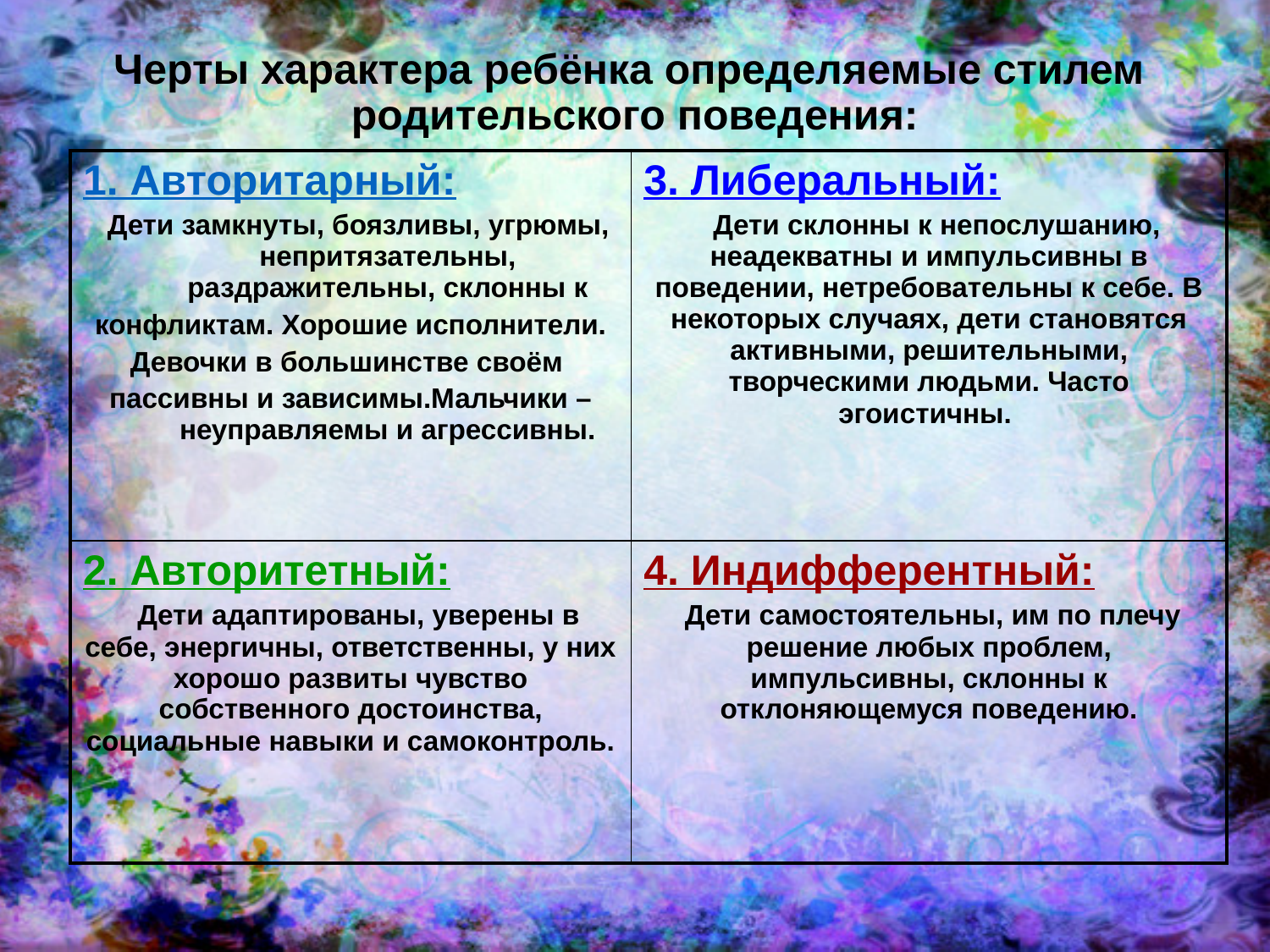

# Черты характера ребёнка определяемые стилем  родительского поведения:
| 1. Авторитарный: Дети замкнуты, боязливы, угрюмы, непритязательны, раздражительны, склонны к конфликтам. Хорошие исполнители. Девочки в большинстве своём пассивны и зависимы.Мальчики – неуправляемы и агрессивны. | 3. Либеральный: Дети склонны к непослушанию, неадекватны и импульсивны в поведении, нетребовательны к себе. В некоторых случаях, дети становятся активными, решительными, творческими людьми. Часто эгоистичны. |
| --- | --- |
| 2. Авторитетный: Дети адаптированы, уверены в себе, энергичны, ответственны, у них хорошо развиты чувство собственного достоинства, социальные навыки и самоконтроль. | 4. Индифферентный: Дети самостоятельны, им по плечу решение любых проблем, импульсивны, склонны к отклоняющемуся поведению. |